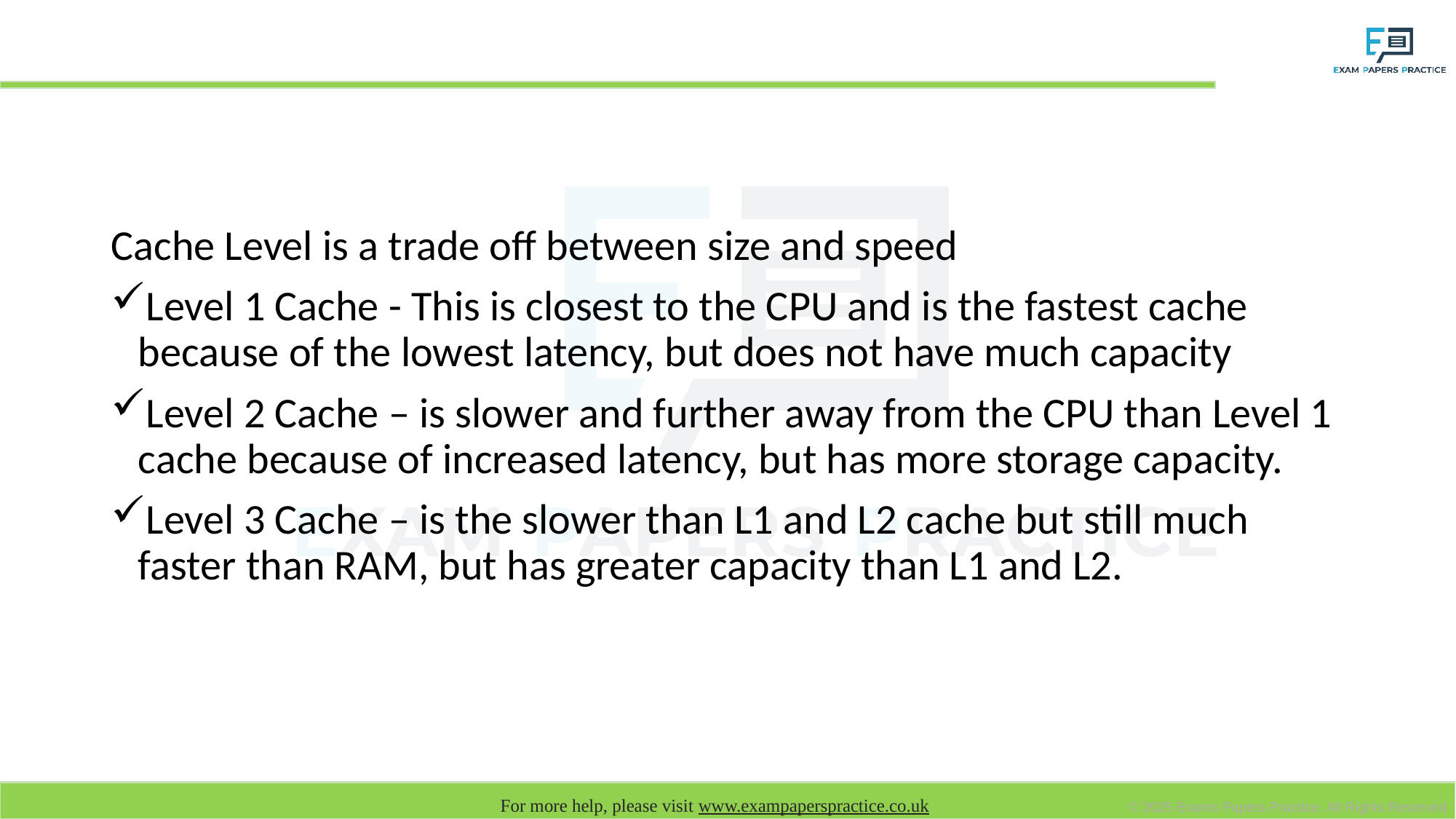

# Cache type
Cache Level is a trade off between size and speed
Level 1 Cache - This is closest to the CPU and is the fastest cache because of the lowest latency, but does not have much capacity
Level 2 Cache – is slower and further away from the CPU than Level 1 cache because of increased latency, but has more storage capacity.
Level 3 Cache – is the slower than L1 and L2 cache but still much faster than RAM, but has greater capacity than L1 and L2.